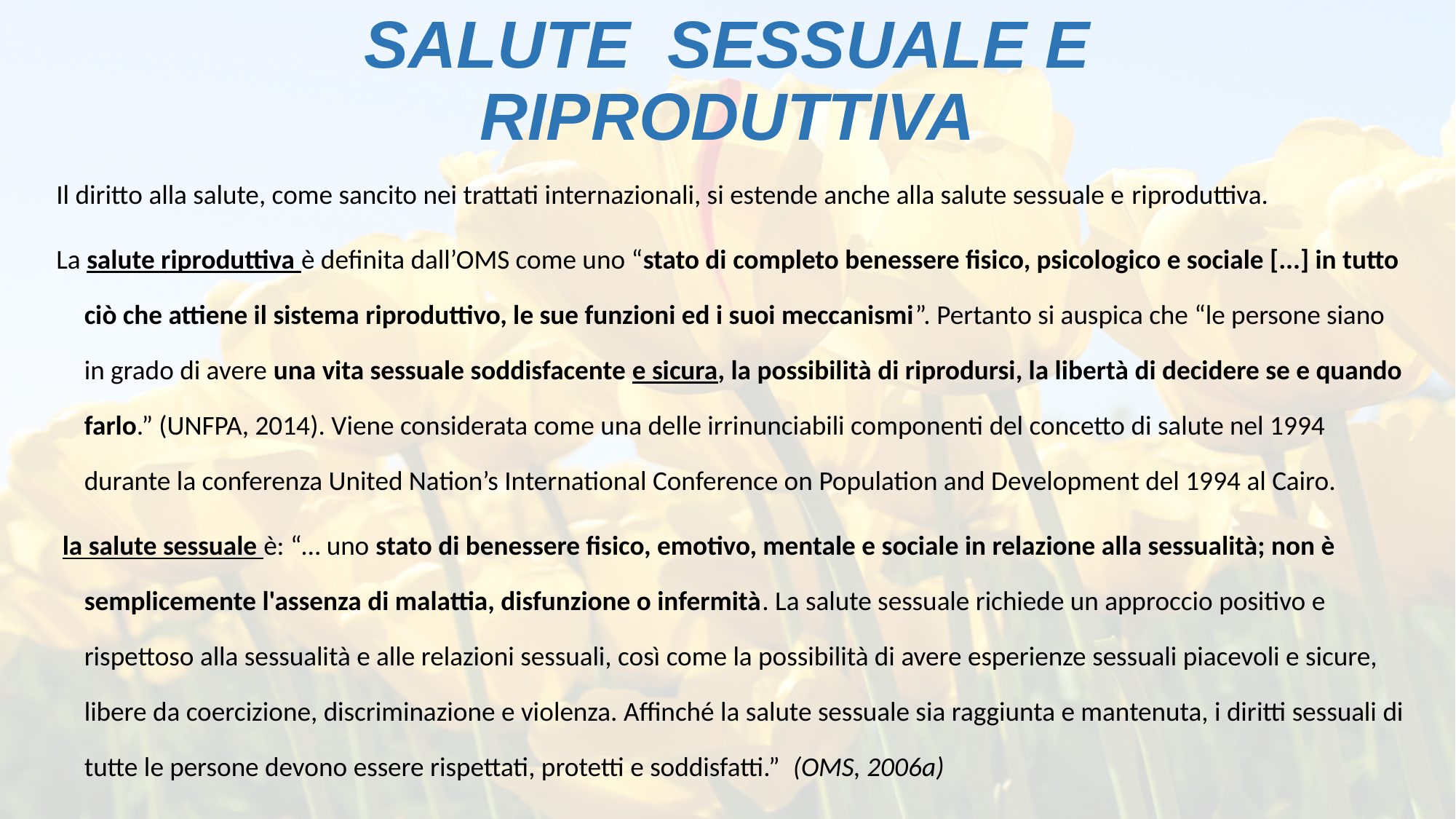

# SALUTE  SESSUALE E RIPRODUTTIVA
Il diritto alla salute, come sancito nei trattati internazionali, si estende anche alla salute sessuale e riproduttiva.
La salute riproduttiva è definita dall’OMS come uno “stato di completo benessere fisico, psicologico e sociale [...] in tutto ciò che attiene il sistema riproduttivo, le sue funzioni ed i suoi meccanismi”. Pertanto si auspica che “le persone siano in grado di avere una vita sessuale soddisfacente e sicura, la possibilità di riprodursi, la libertà di decidere se e quando farlo.” (UNFPA, 2014). Viene considerata come una delle irrinunciabili componenti del concetto di salute nel 1994 durante la conferenza United Nation’s International Conference on Population and Development del 1994 al Cairo.
 la salute sessuale è: “… uno stato di benessere fisico, emotivo, mentale e sociale in relazione alla sessualità; non è semplicemente l'assenza di malattia, disfunzione o infermità. La salute sessuale richiede un approccio positivo e rispettoso alla sessualità e alle relazioni sessuali, così come la possibilità di avere esperienze sessuali piacevoli e sicure, libere da coercizione, discriminazione e violenza. Affinché la salute sessuale sia raggiunta e mantenuta, i diritti sessuali di tutte le persone devono essere rispettati, protetti e soddisfatti.”  (OMS, 2006a)